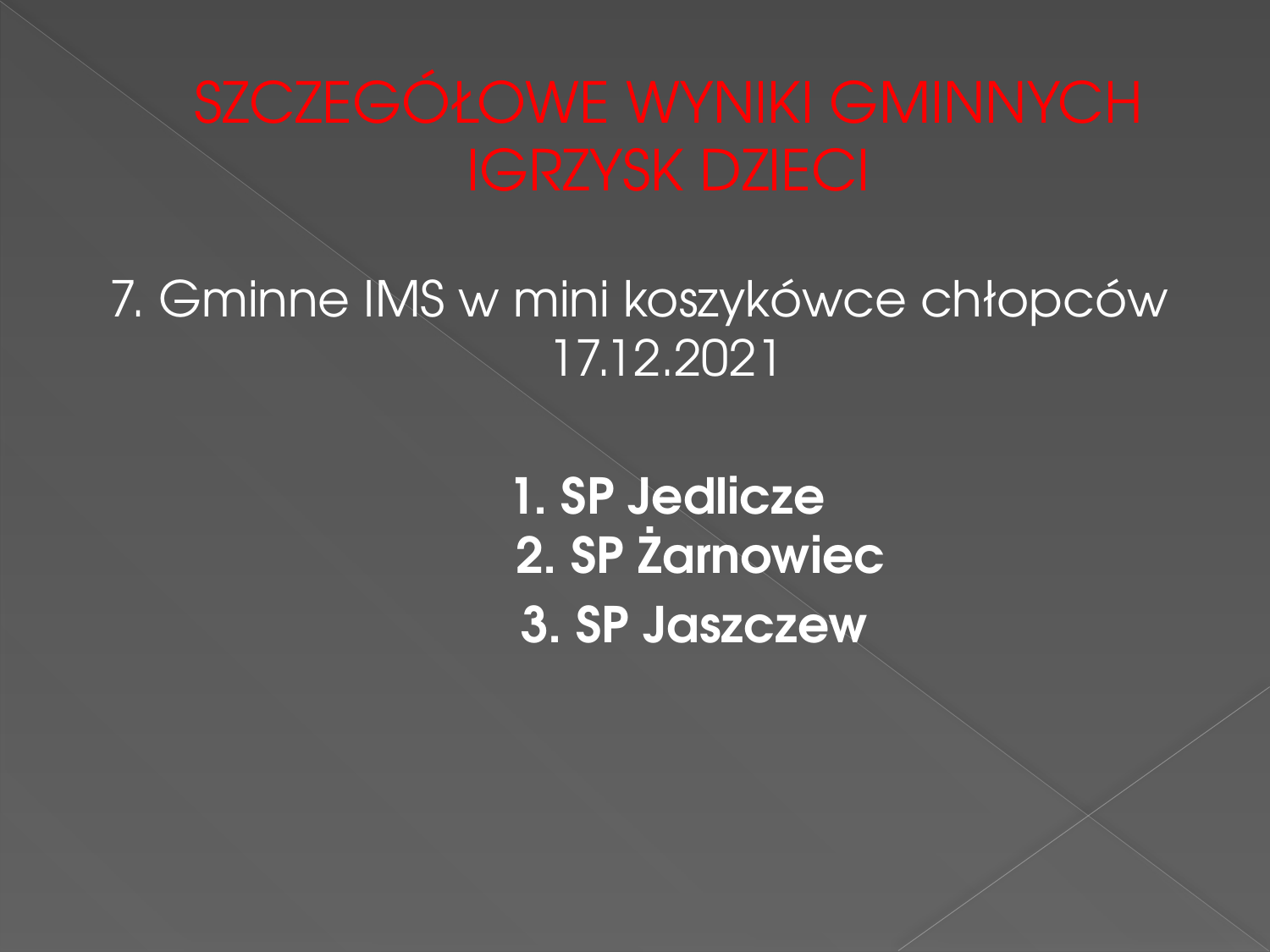

# SZCZEGÓŁOWE WYNIKI GMINNYCH IGRZYSK DZIECI
7. Gminne IMS w mini koszykówce chłopców 17.12.2021

     1. SP Jedlicze
     2. SP Żarnowiec
        3. SP Jaszczew